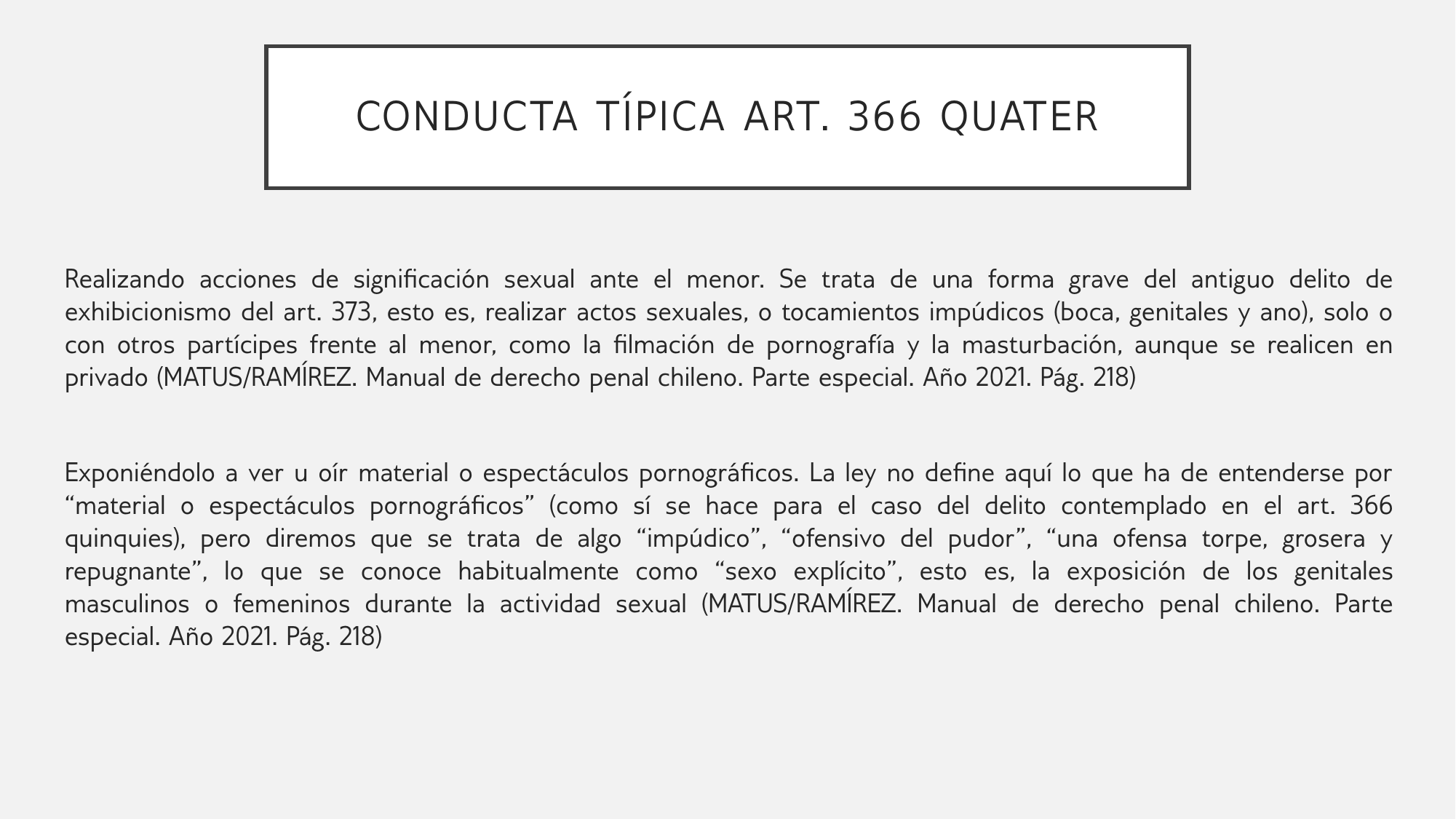

# Conducta típica art. 366 quater
Realizando acciones de significación sexual ante el menor. Se trata de una forma grave del antiguo delito de exhibicionismo del art. 373, esto es, realizar actos sexuales, o tocamientos impúdicos (boca, genitales y ano), solo o con otros partícipes frente al menor, como la filmación de pornografía y la masturbación, aunque se realicen en privado (MATUS/RAMÍREZ. Manual de derecho penal chileno. Parte especial. Año 2021. Pág. 218)

Exponiéndolo a ver u oír material o espectáculos pornográficos. La ley no define aquí lo que ha de entenderse por “material o espectáculos pornográficos” (como sí se hace para el caso del delito contemplado en el art. 366 quinquies), pero diremos que se trata de algo “impúdico”, “ofensivo del pudor”, “una ofensa torpe, grosera y repugnante”, lo que se conoce habitualmente como “sexo explícito”, esto es, la exposición de los genitales masculinos o femeninos durante la actividad sexual (MATUS/RAMÍREZ. Manual de derecho penal chileno. Parte especial. Año 2021. Pág. 218)